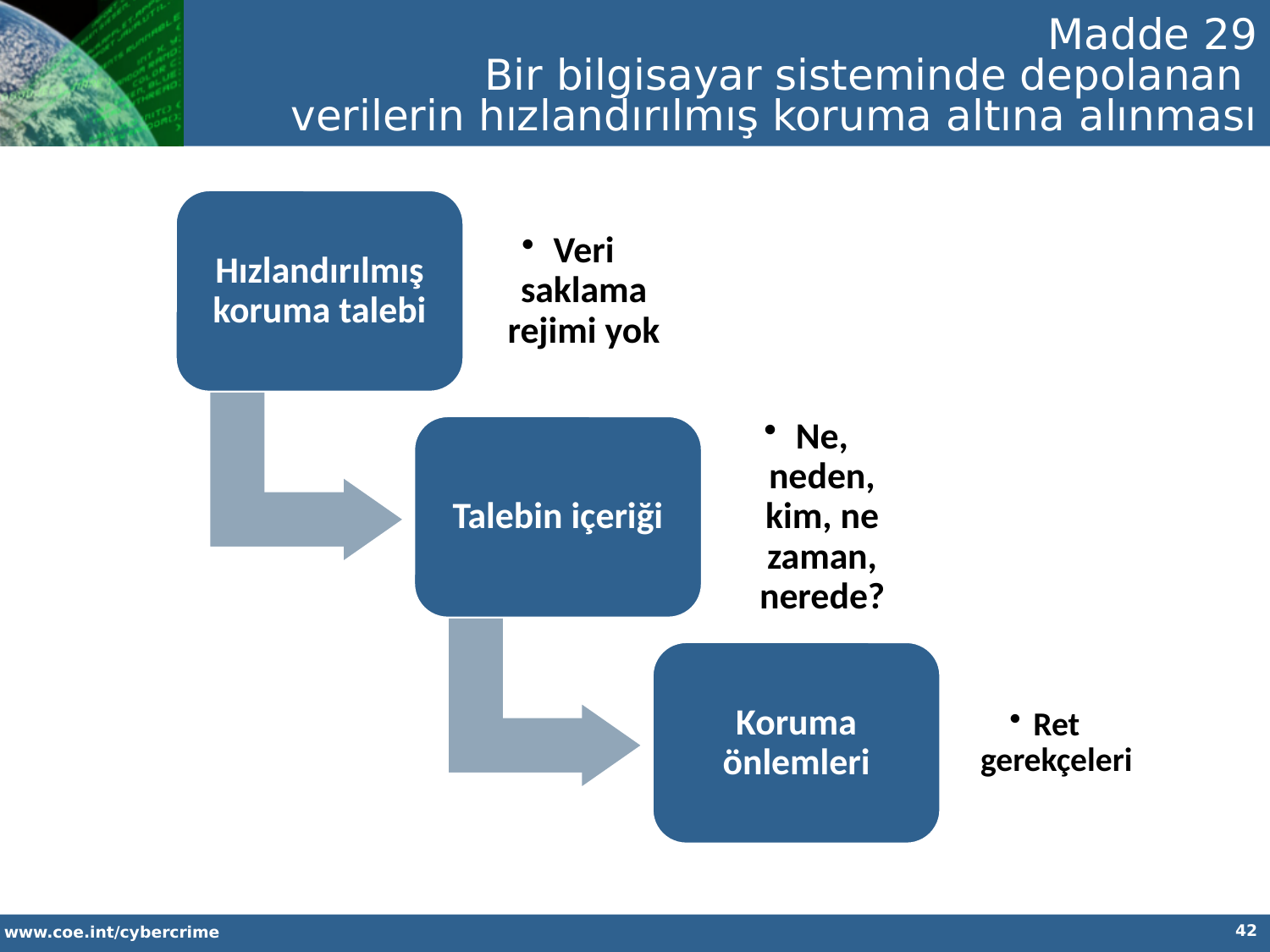

Madde 29
Bir bilgisayar sisteminde depolanan
verilerin hızlandırılmış koruma altına alınması
Hızlandırılmış koruma talebi
Veri saklama rejimi yok
Talebin içeriği
Ne, neden, kim, ne zaman, nerede?
Koruma önlemleri
Ret gerekçeleri
42